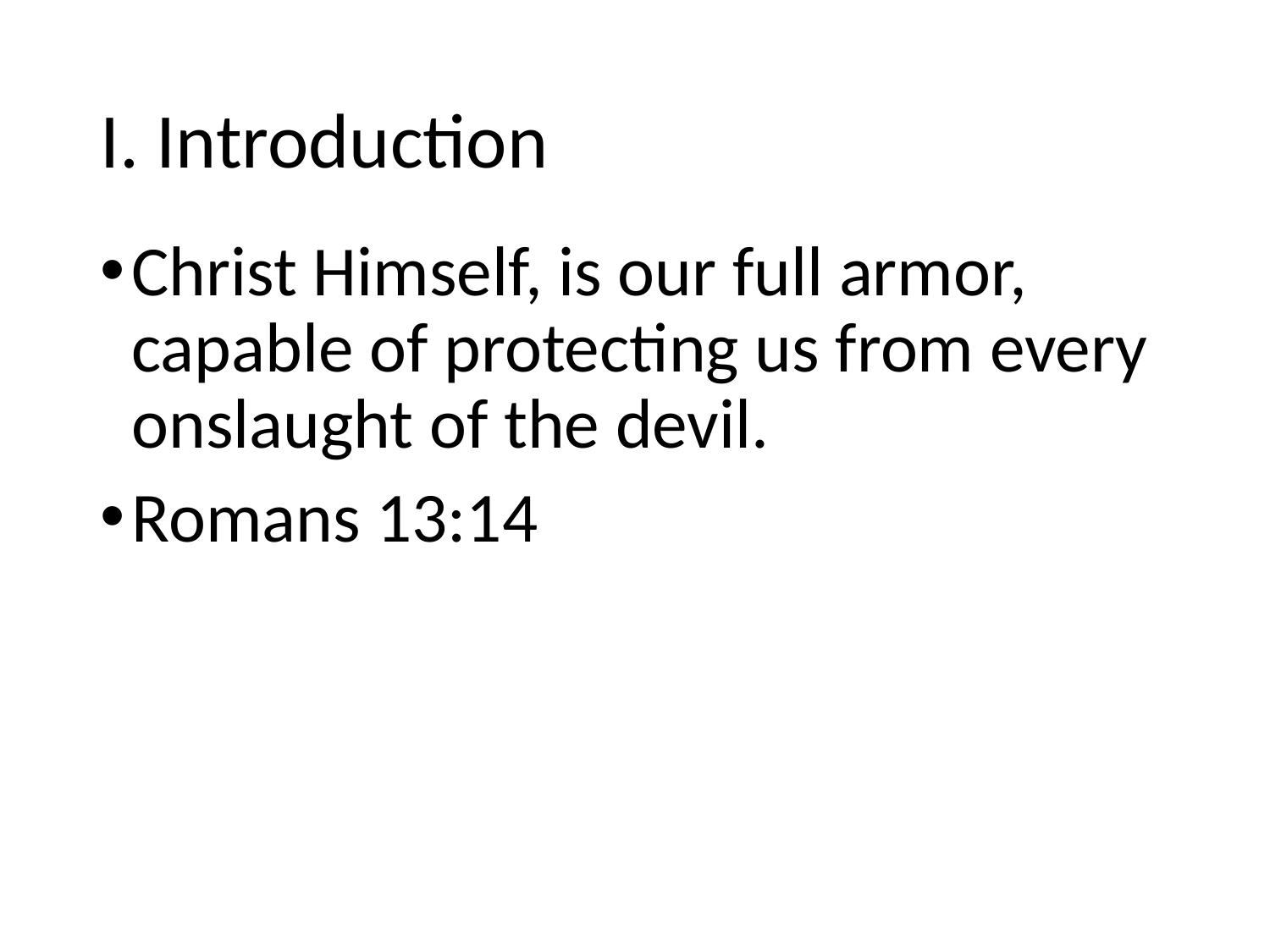

# I. Introduction
Christ Himself, is our full armor, capable of protecting us from every onslaught of the devil.
Romans 13:14